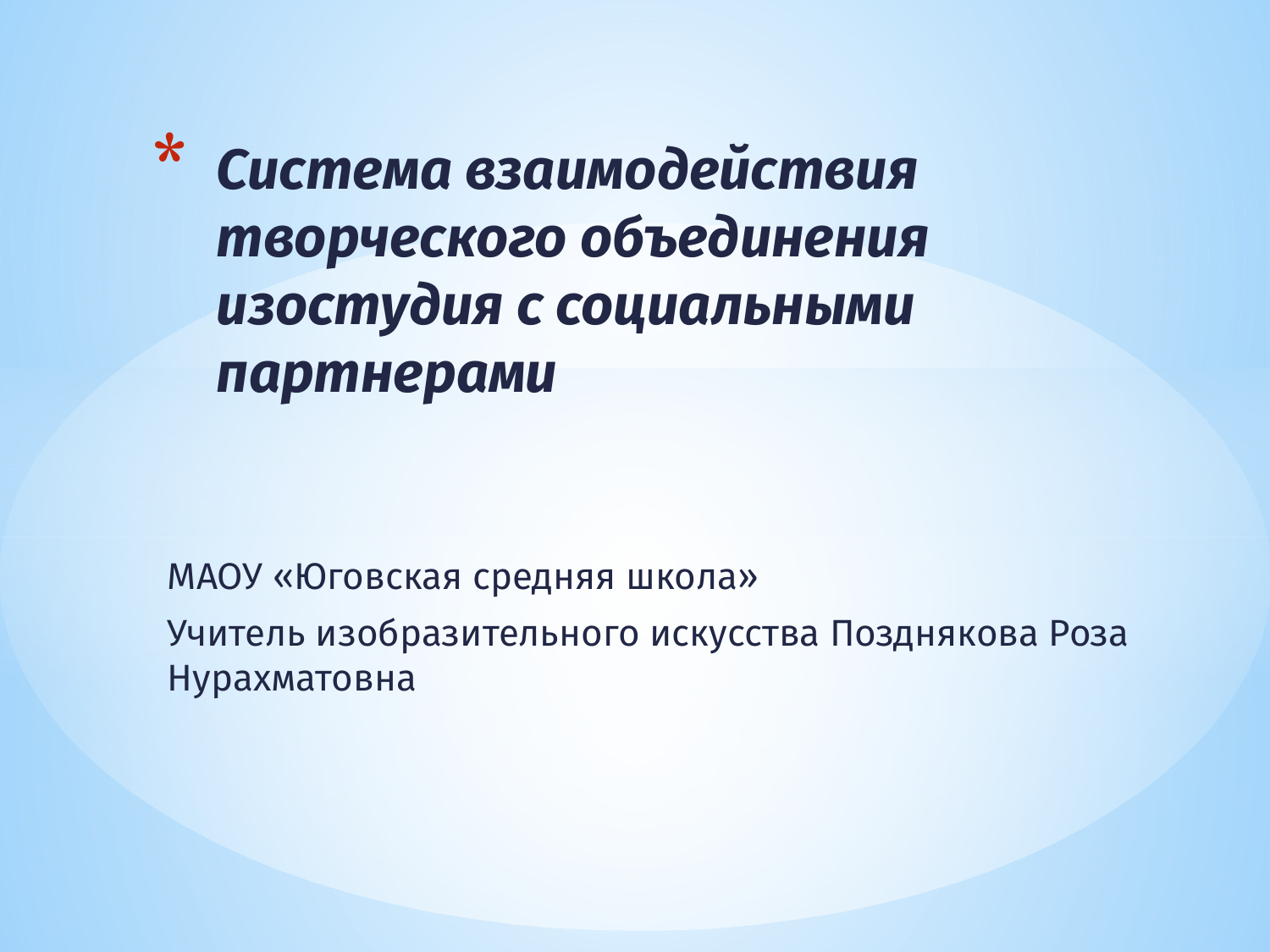

# Система взаимодействия творческого объединения изостудия с социальными партнерами
МАОУ «Юговская средняя школа»
Учитель изобразительного искусства Позднякова Роза Нурахматовна